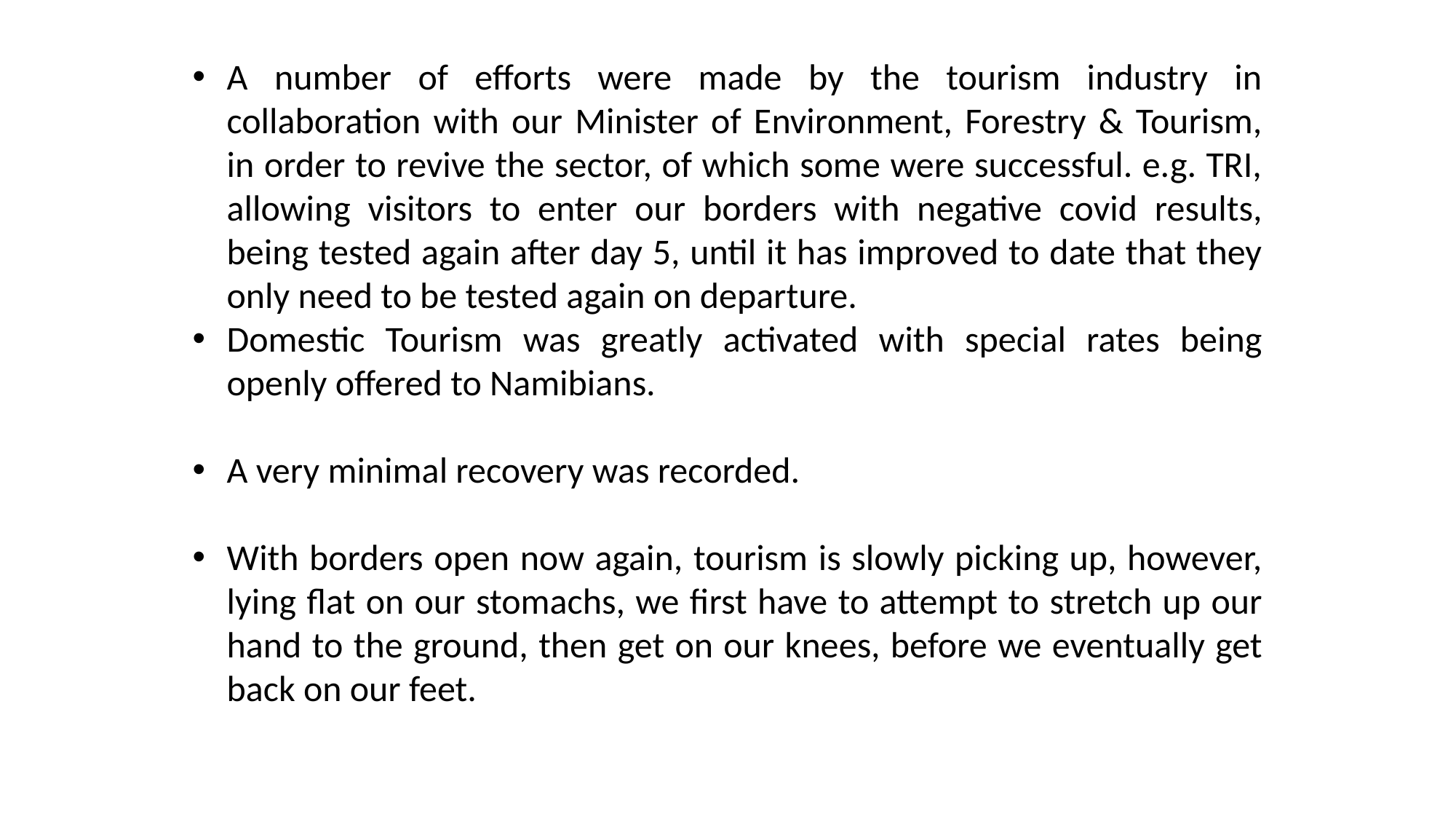

A number of efforts were made by the tourism industry in collaboration with our Minister of Environment, Forestry & Tourism, in order to revive the sector, of which some were successful. e.g. TRI, allowing visitors to enter our borders with negative covid results, being tested again after day 5, until it has improved to date that they only need to be tested again on departure.
Domestic Tourism was greatly activated with special rates being openly offered to Namibians.

A very minimal recovery was recorded.

With borders open now again, tourism is slowly picking up, however, lying flat on our stomachs, we first have to attempt to stretch up our hand to the ground, then get on our knees, before we eventually get back on our feet.